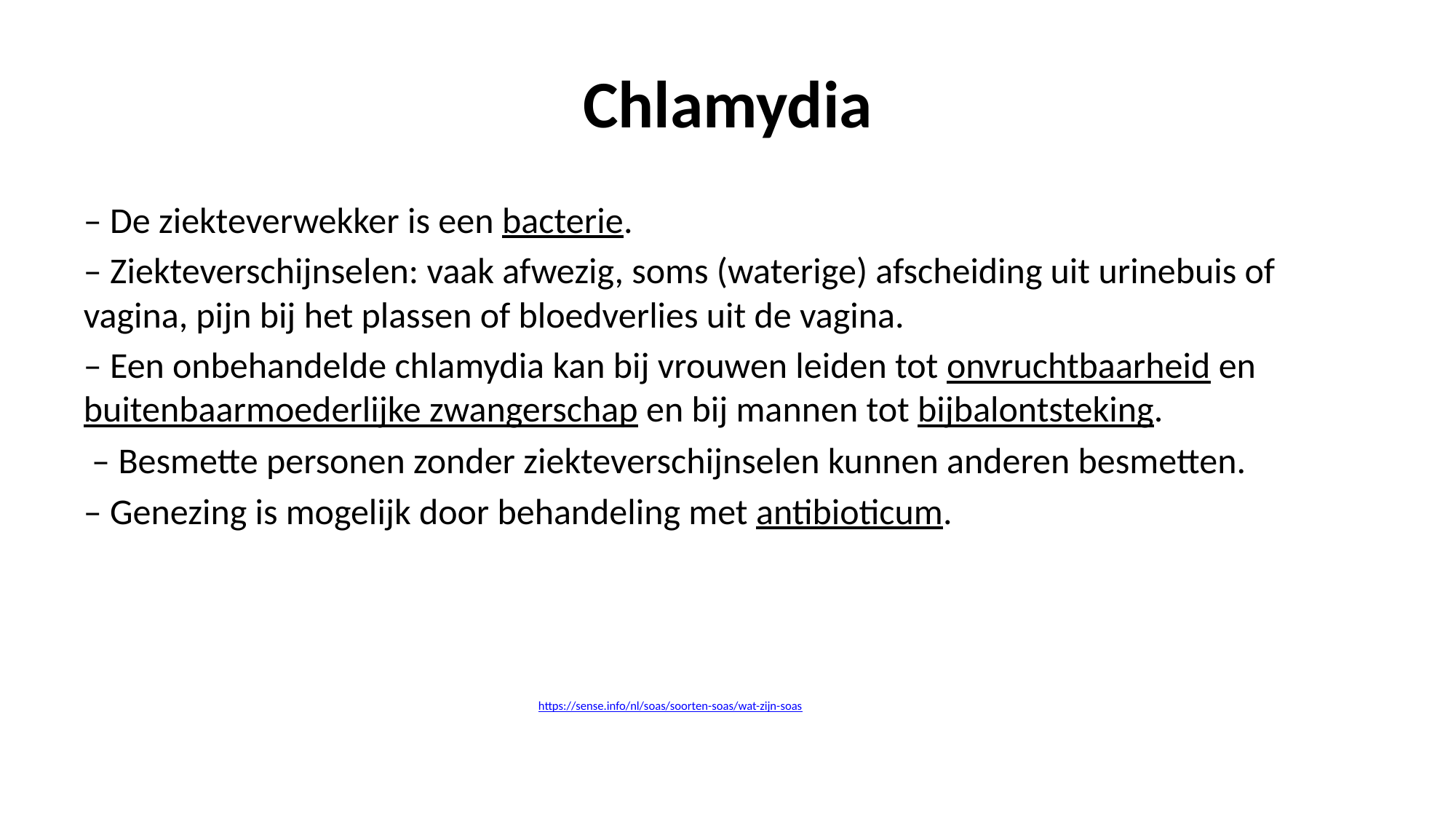

# Chlamydia
– De ziekteverwekker is een bacterie.
– Ziekteverschijnselen: vaak afwezig, soms (waterige) afscheiding uit urinebuis of vagina, pijn bij het plassen of bloedverlies uit de vagina.
– Een onbehandelde chlamydia kan bij vrouwen leiden tot onvruchtbaarheid en buitenbaarmoederlijke zwangerschap en bij mannen tot bijbalontsteking.
 – Besmette personen zonder ziekteverschijnselen kunnen anderen besmetten.
– Genezing is mogelijk door behandeling met antibioticum.
https://sense.info/nl/soas/soorten-soas/wat-zijn-soas